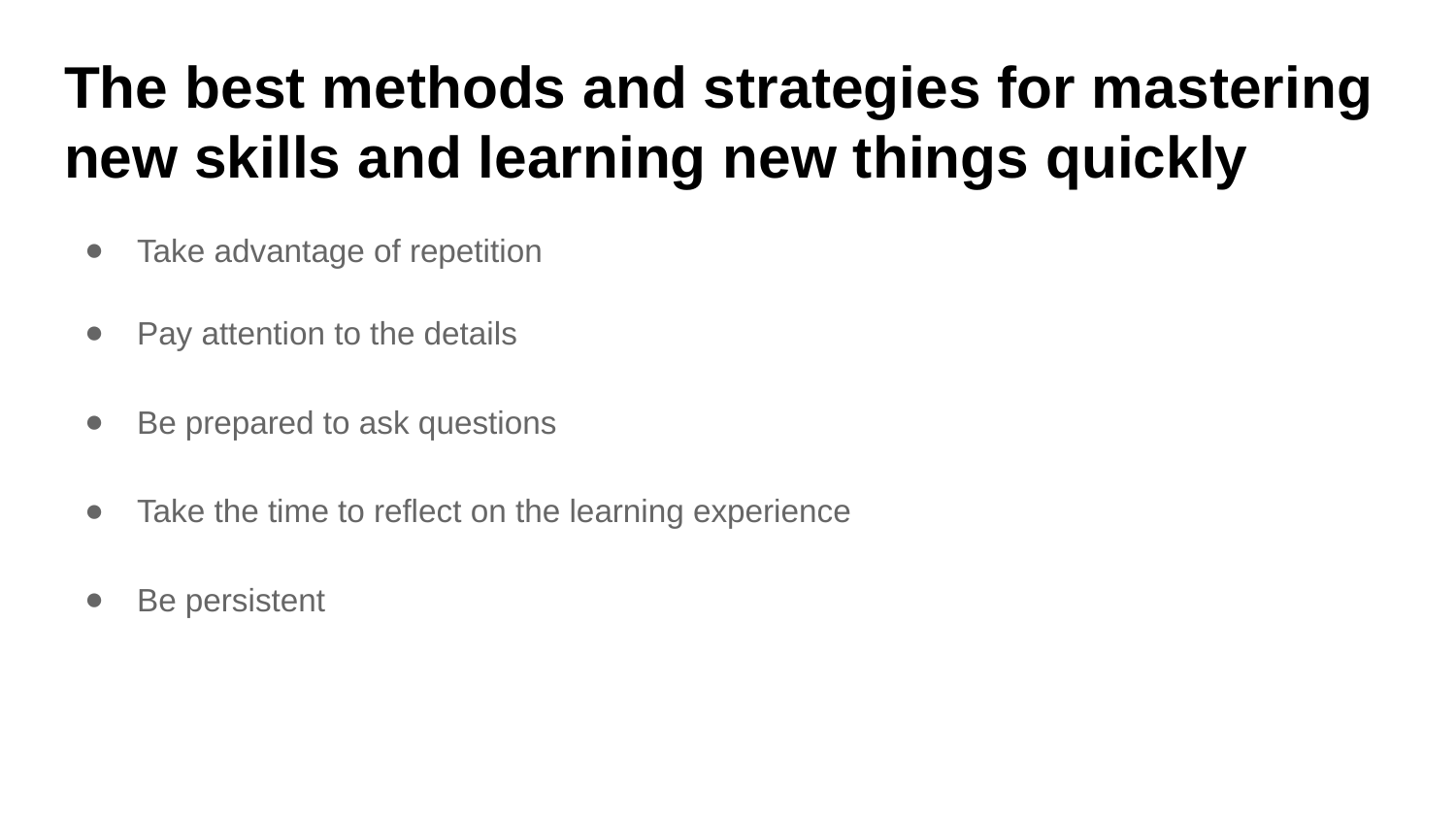

# The best methods and strategies for mastering new skills and learning new things quickly
Take advantage of repetition
Pay attention to the details
Be prepared to ask questions
Take the time to reflect on the learning experience
Be persistent